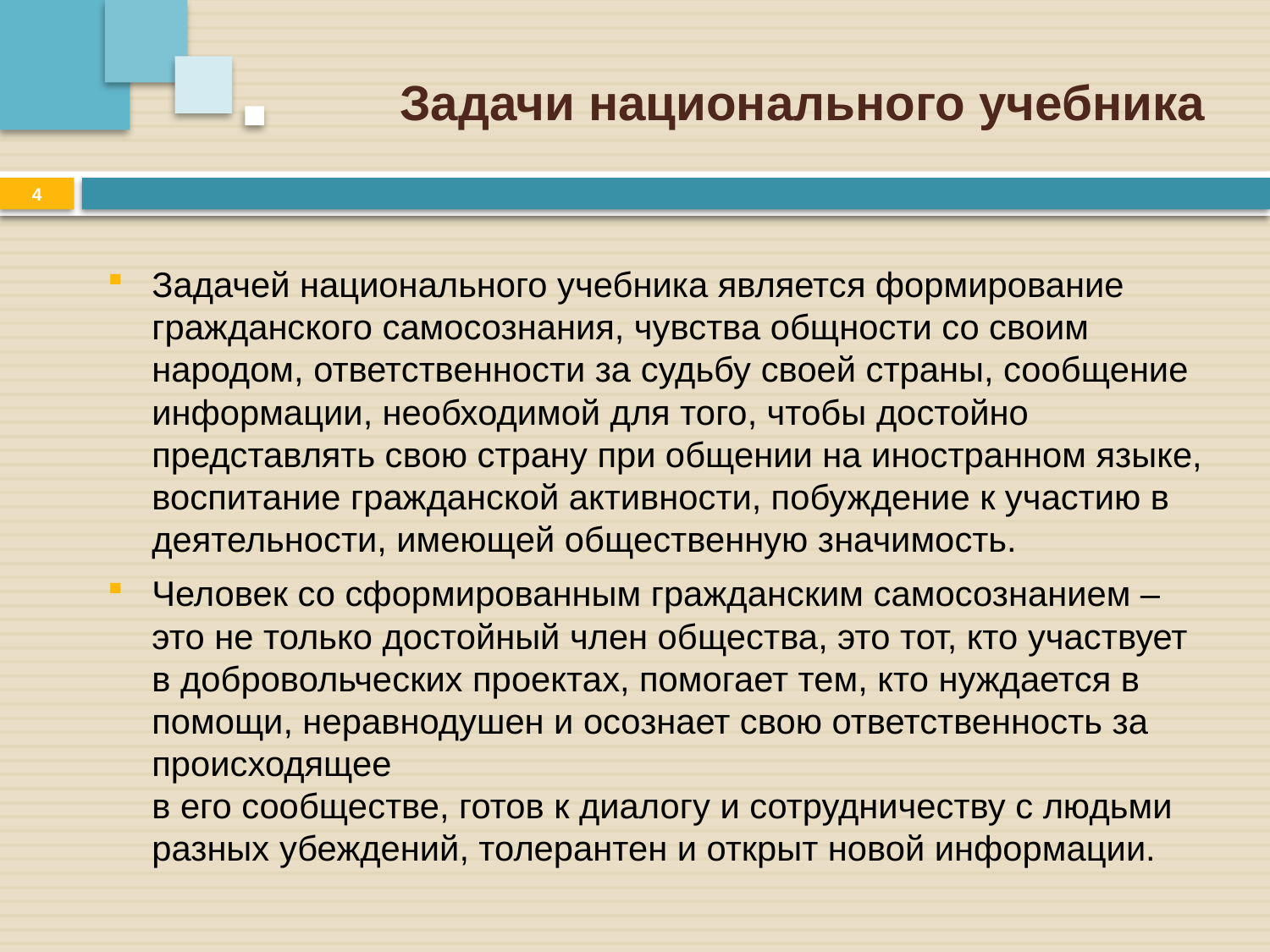

# Задачи национального учебника

4
Задачей национального учебника является формирование гражданского самосознания, чувства общности со своим народом, ответственности за судьбу своей страны, сообщение информации, необходимой для того, чтобы достойно представлять свою страну при общении на иностранном языке, воспитание гражданской активности, побуждение к участию в деятельности, имеющей общественную значимость.
Человек со сформированным гражданским самосознанием –
это не только достойный член общества, это тот, кто участвует
в добровольческих проектах, помогает тем, кто нуждается в помощи, неравнодушен и осознает свою ответственность за происходящее
в его сообществе, готов к диалогу и сотрудничеству с людьми разных убеждений, толерантен и открыт новой информации.